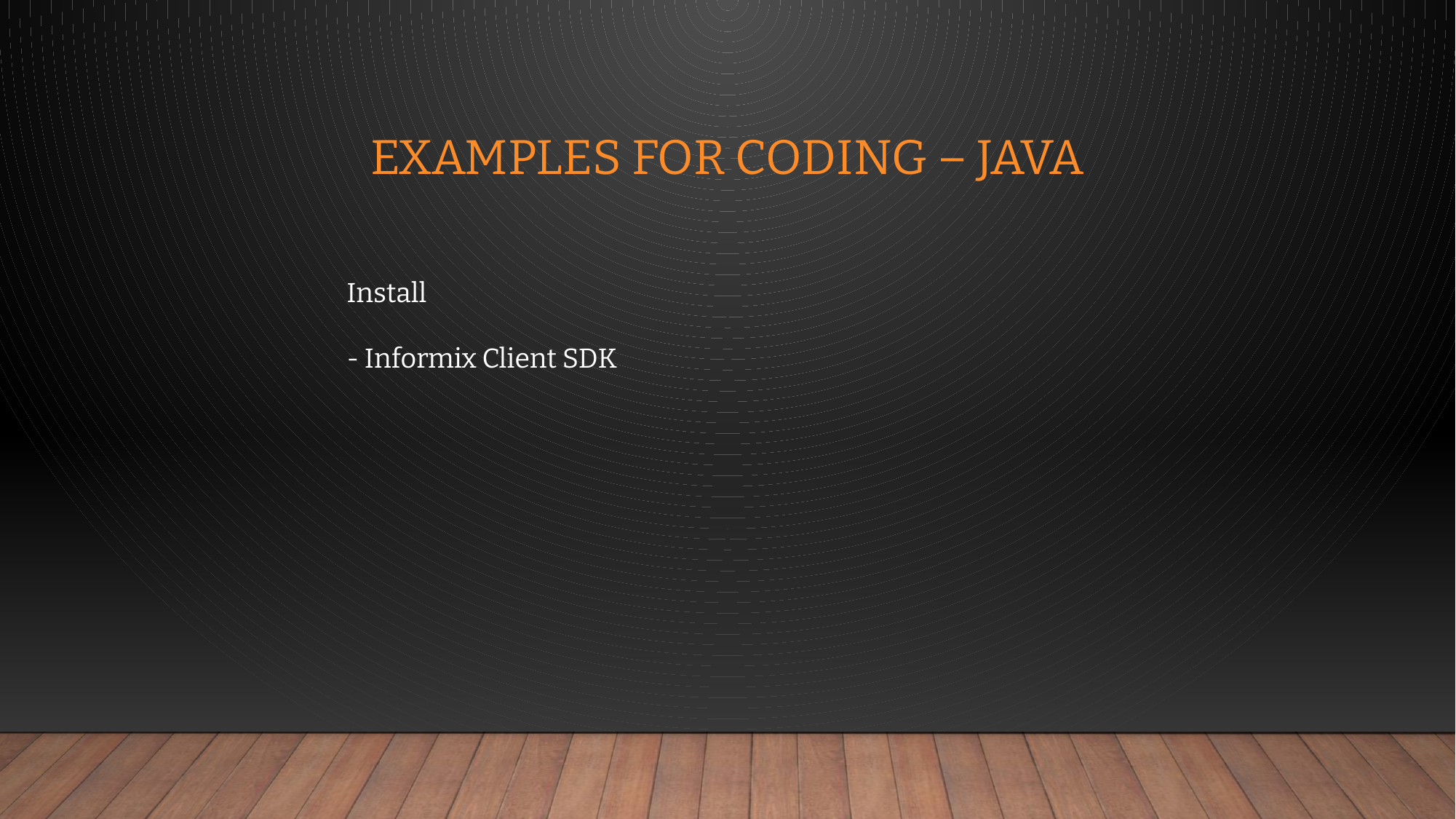

# EXAMPLES FOR CODING – JAVA

Install

- Informix Client SDK